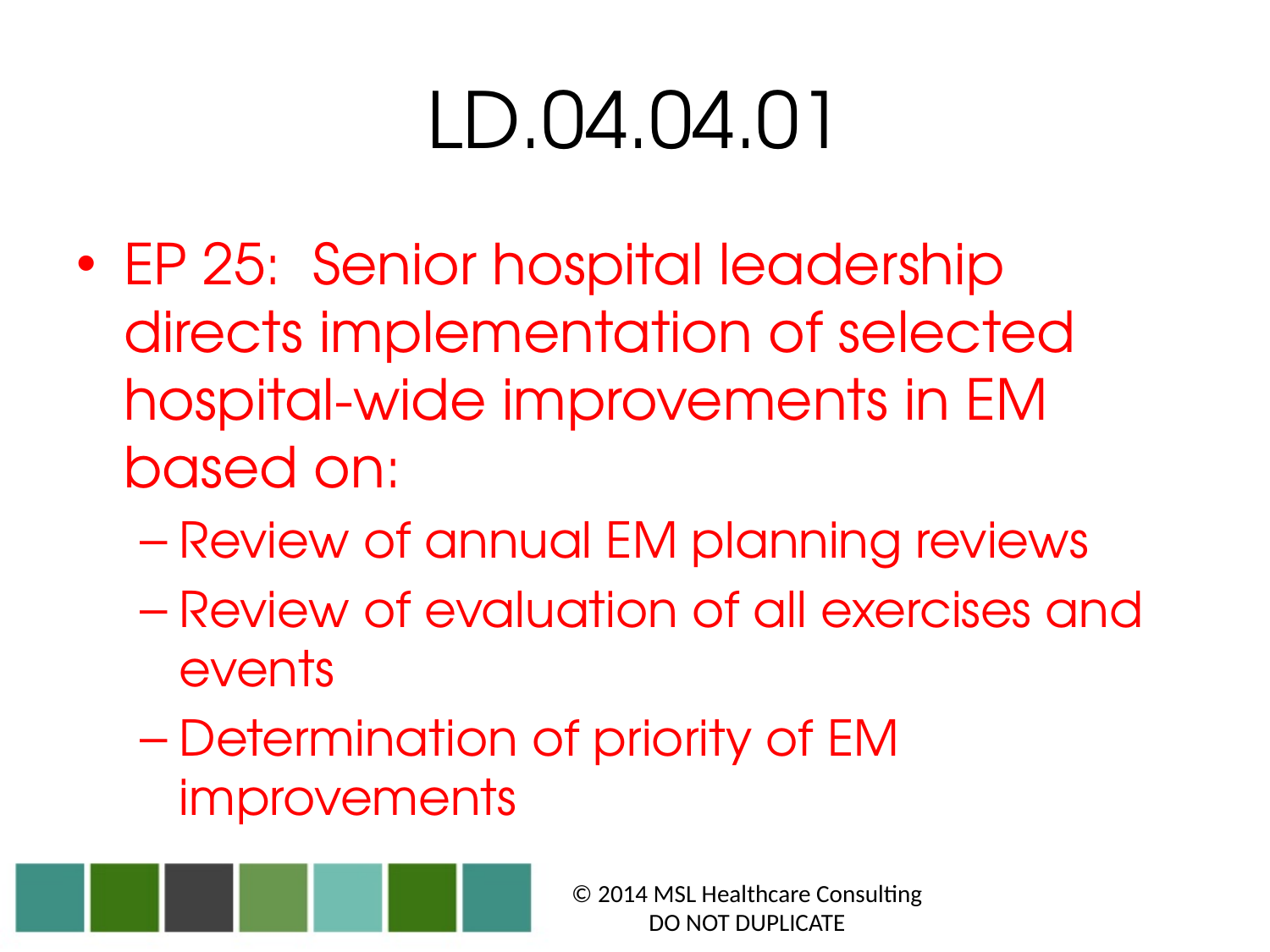

# LD.04.04.01
EP 25:  Senior hospital leadership directs implementation of selected hospital-wide improvements in EM based on:
Review of annual EM planning reviews
Review of evaluation of all exercises and events
Determination of priority of EM improvements
© 2014 MSL Healthcare Consulting
DO NOT DUPLICATE